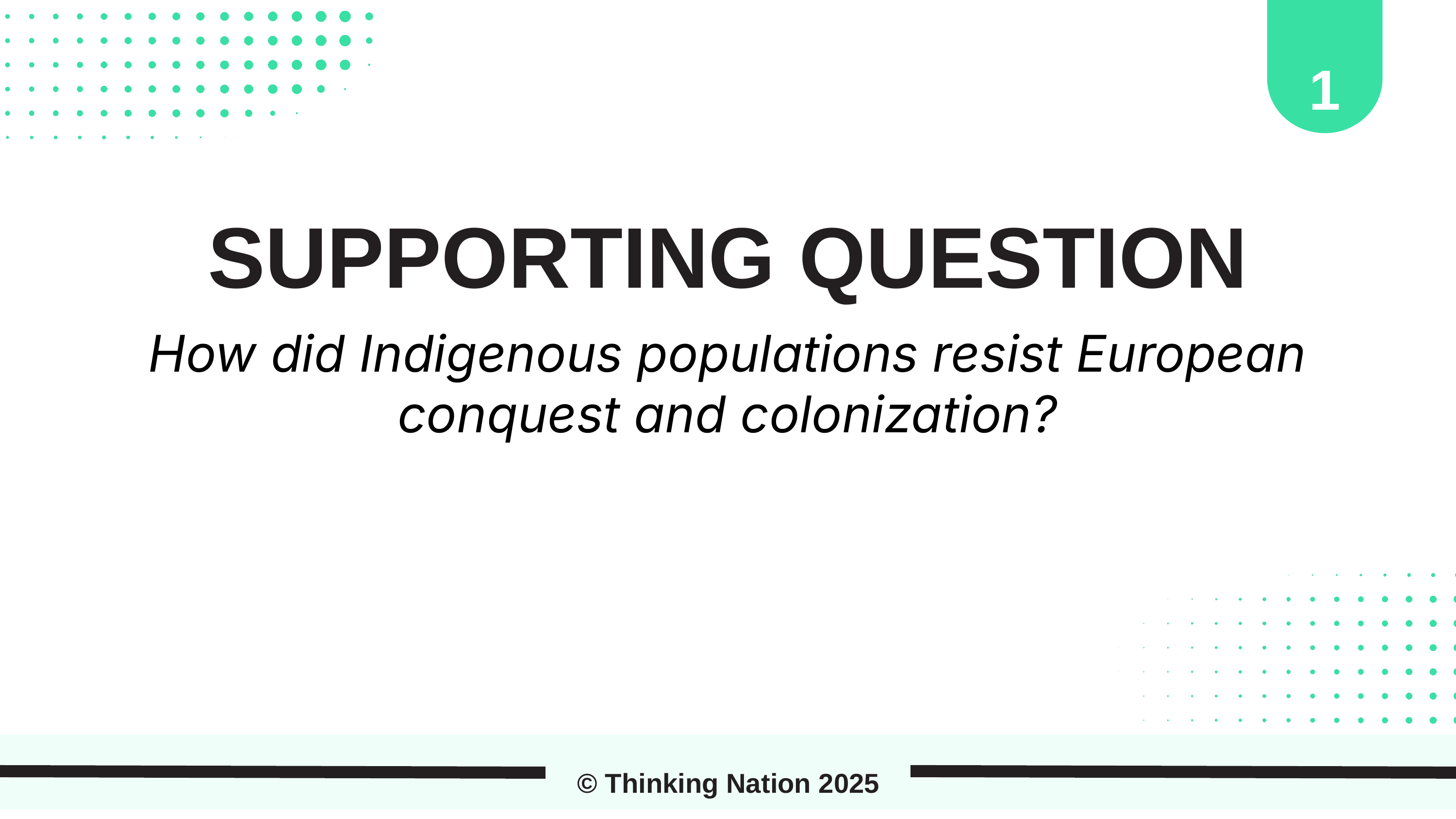

1
SUPPORTING QUESTION
How did Indigenous populations resist European conquest and colonization?

© Thinking Nation 2025